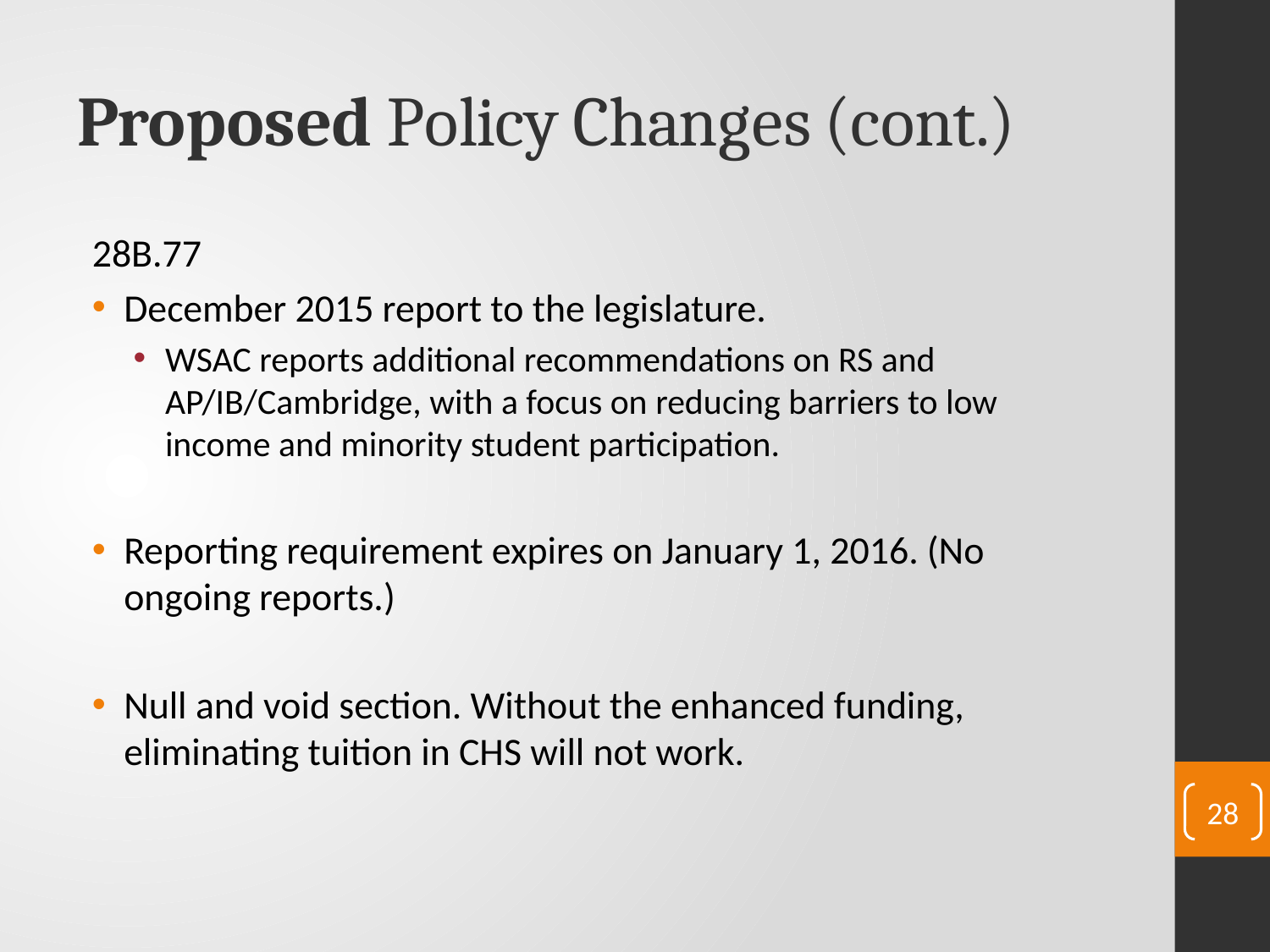

# Proposed Policy Changes (cont.)
28B.77
December 2015 report to the legislature.
WSAC reports additional recommendations on RS and AP/IB/Cambridge, with a focus on reducing barriers to low income and minority student participation.

Reporting requirement expires on January 1, 2016. (No ongoing reports.)

Null and void section. Without the enhanced funding, eliminating tuition in CHS will not work.

28